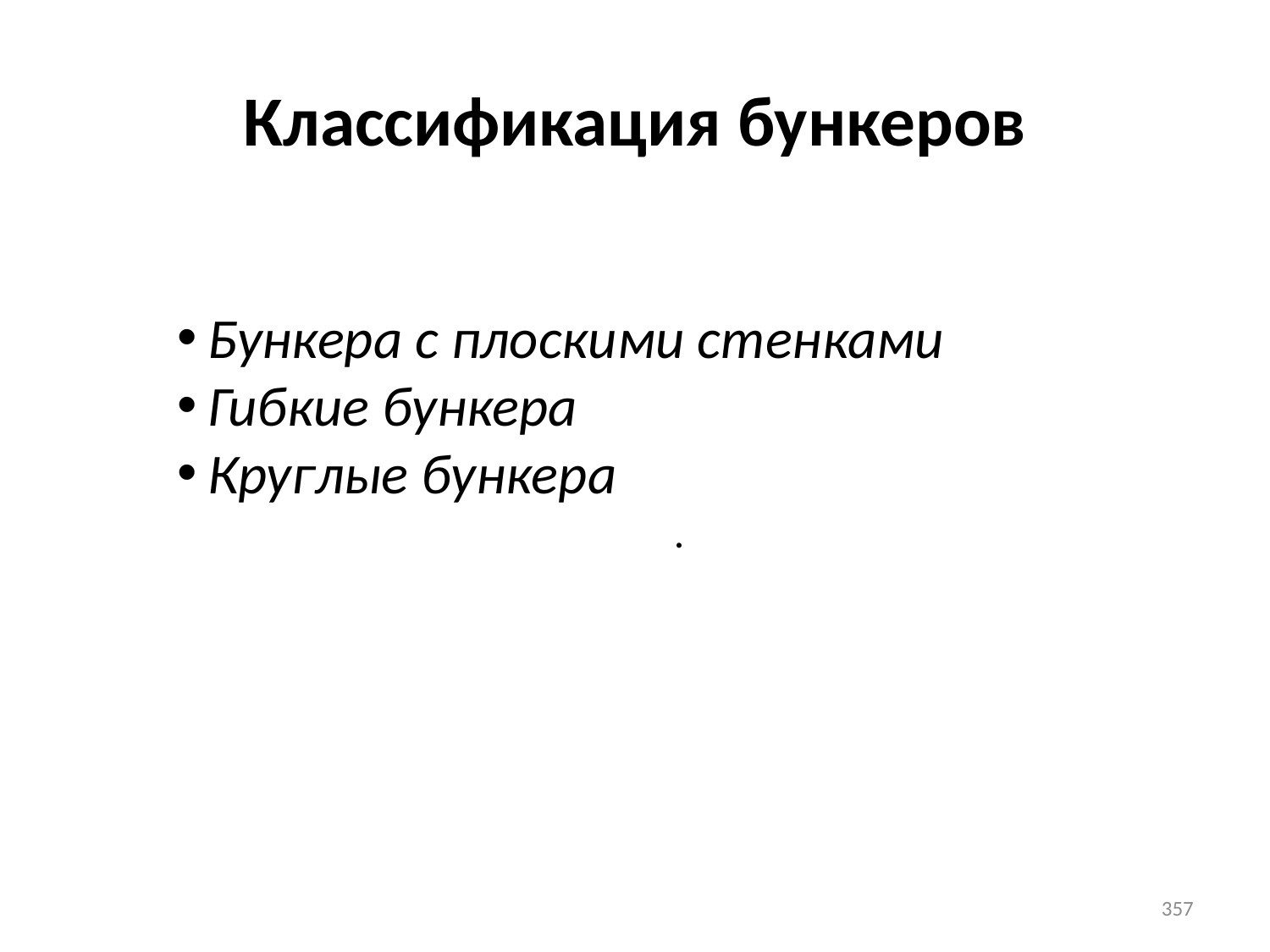

Классификация бункеров

Бункера с плоскими стенками
Гибкие бункера
Круглые бункера
.
357